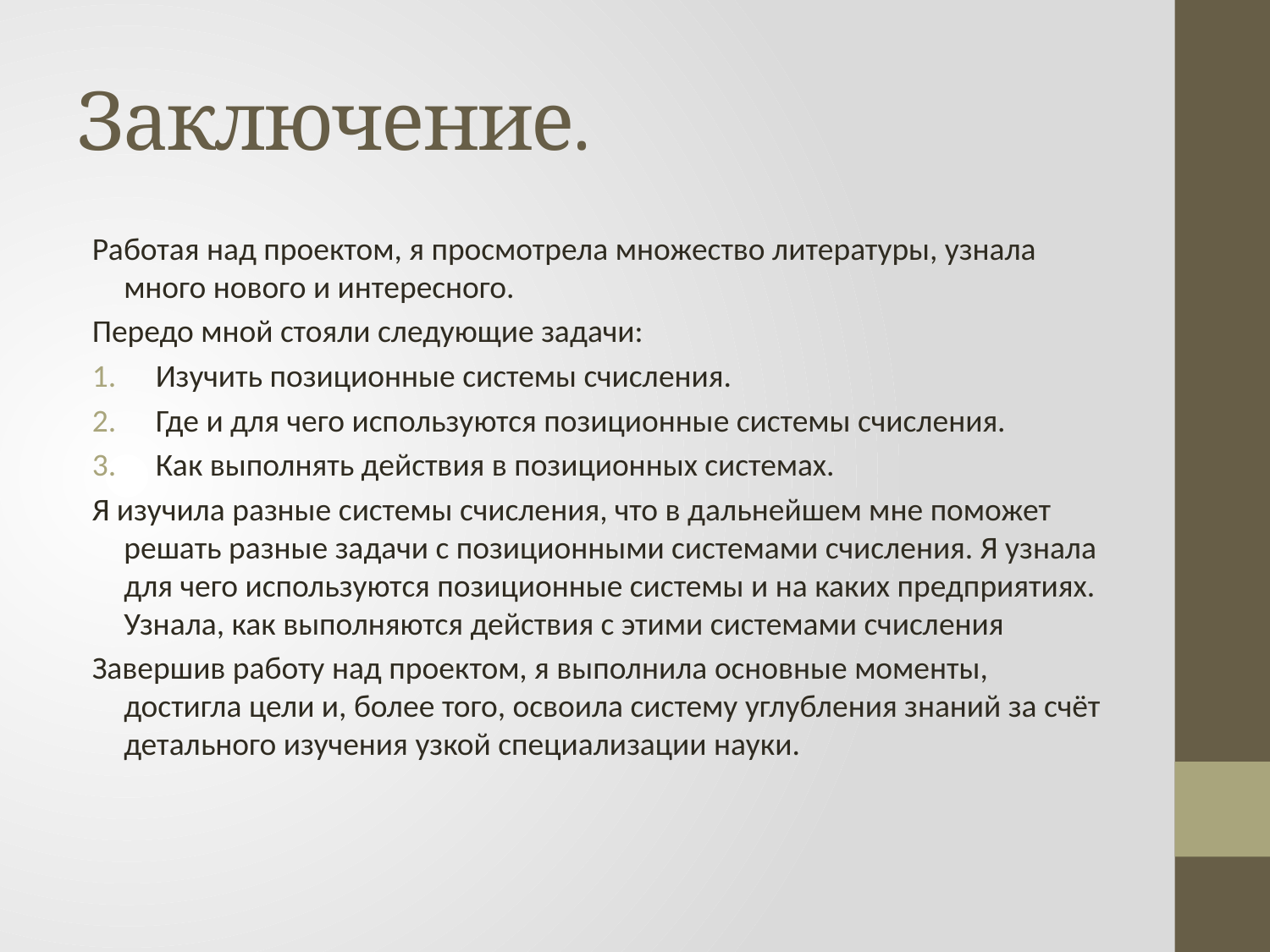

# Заключение.
Работая над проектом, я просмотрела множество литературы, узнала много нового и интересного.
Передо мной стояли следующие задачи:
Изучить позиционные системы счисления.
Где и для чего используются позиционные системы счисления.
Как выполнять действия в позиционных системах.
Я изучила разные системы счисления, что в дальнейшем мне поможет решать разные задачи с позиционными системами счисления. Я узнала для чего используются позиционные системы и на каких предприятиях. Узнала, как выполняются действия с этими системами счисления
Завершив работу над проектом, я выполнила основные моменты, достигла цели и, более того, освоила систему углубления знаний за счёт детального изучения узкой специализации науки.